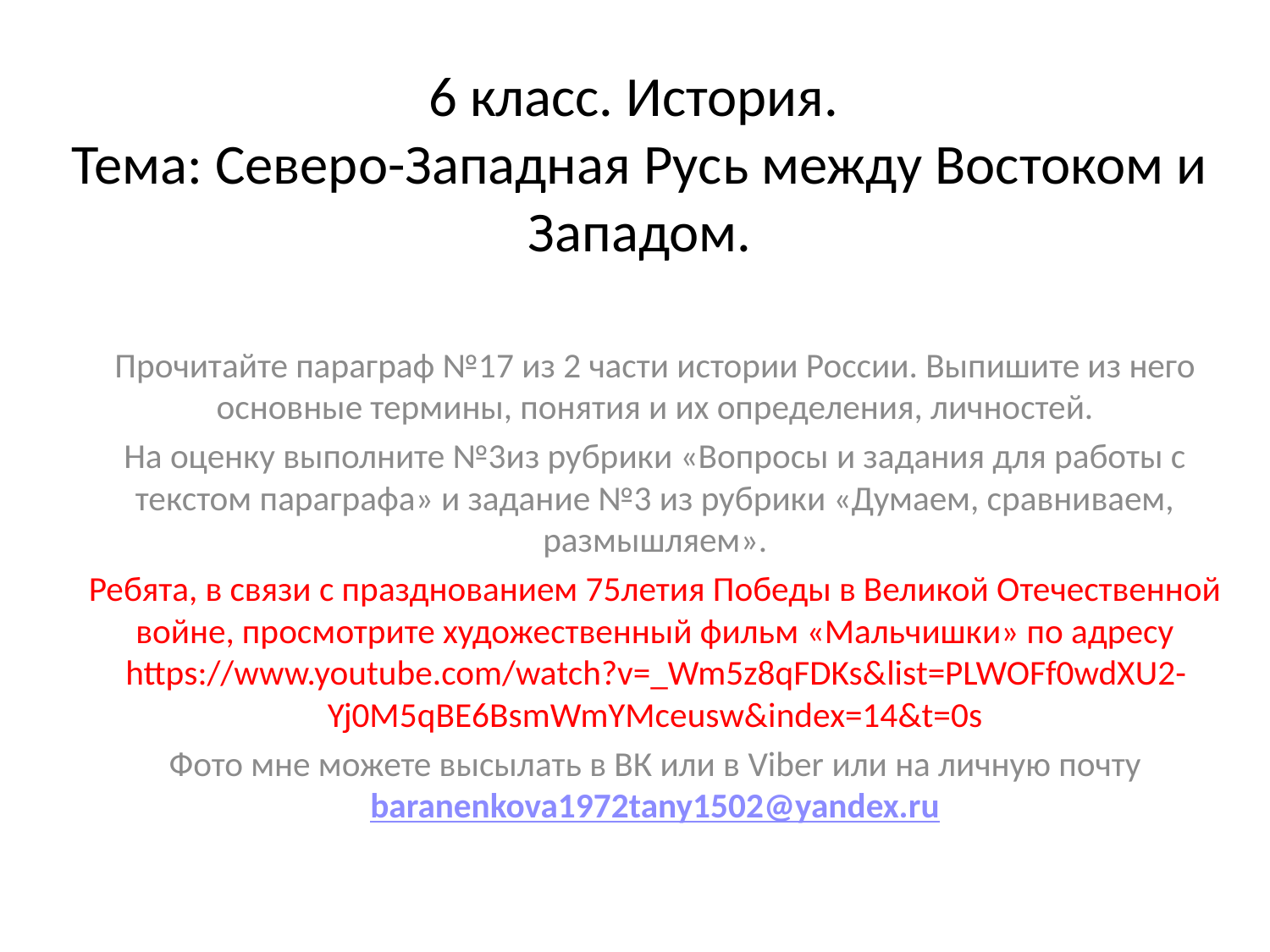

# 6 класс. История. Тема: Северо-Западная Русь между Востоком и Западом.
Прочитайте параграф №17 из 2 части истории России. Выпишите из него основные термины, понятия и их определения, личностей.
На оценку выполните №3из рубрики «Вопросы и задания для работы с текстом параграфа» и задание №3 из рубрики «Думаем, сравниваем, размышляем».
Ребята, в связи с празднованием 75летия Победы в Великой Отечественной войне, просмотрите художественный фильм «Мальчишки» по адресу https://www.youtube.com/watch?v=_Wm5z8qFDKs&list=PLWOFf0wdXU2-Yj0M5qBE6BsmWmYMceusw&index=14&t=0s
 Фото мне можете высылать в ВК или в Viber или на личную почту baranenkova1972tany1502@yandex.ru